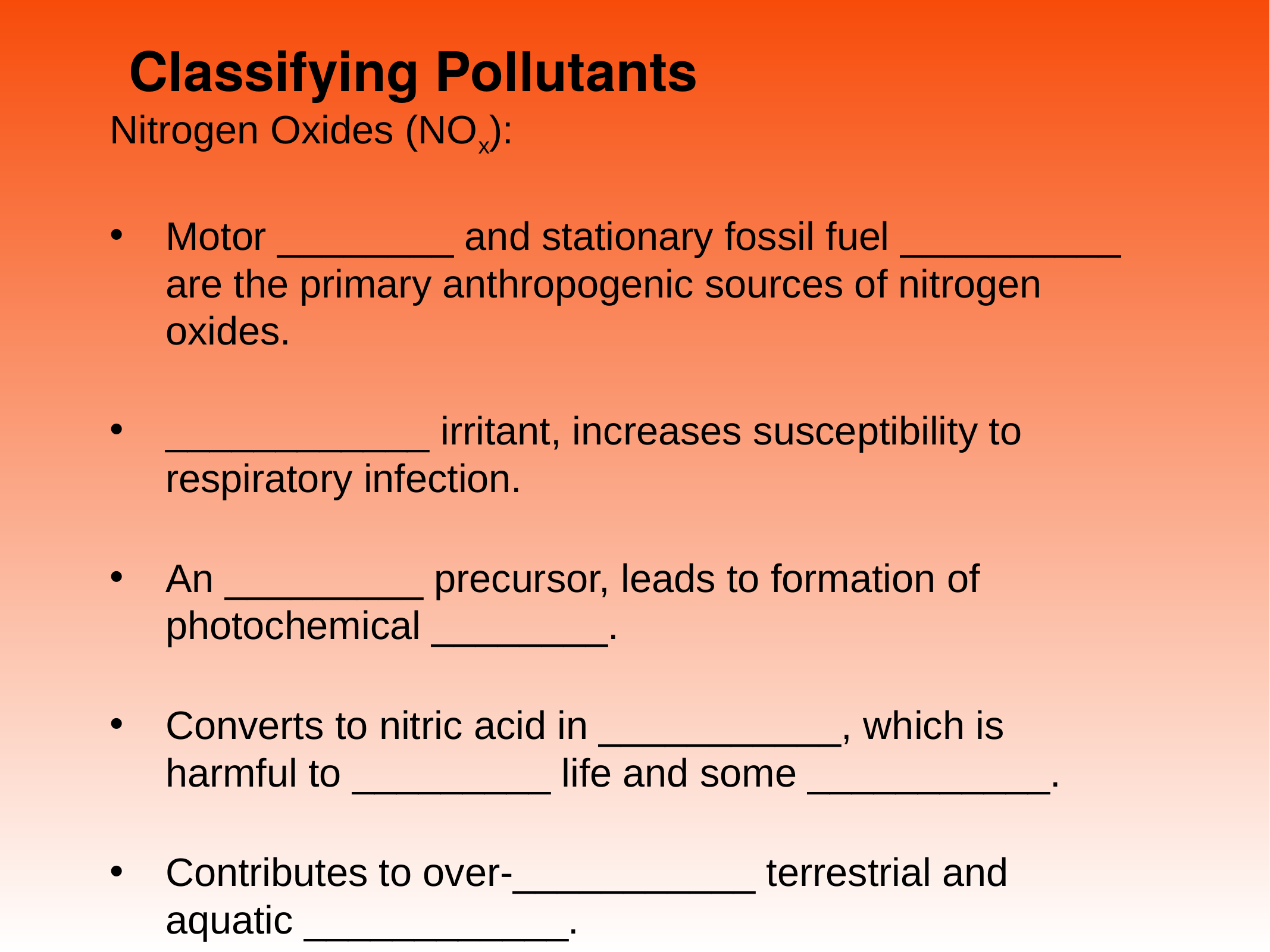

# Classifying Pollutants
Nitrogen Oxides (NOx):
Motor ________ and stationary fossil fuel __________ are the primary anthropogenic sources of nitrogen oxides.
____________ irritant, increases susceptibility to respiratory infection.
An _________ precursor, leads to formation of photochemical ________.
Converts to nitric acid in ___________, which is harmful to _________ life and some ___________.
Contributes to over-___________ terrestrial and aquatic ____________.